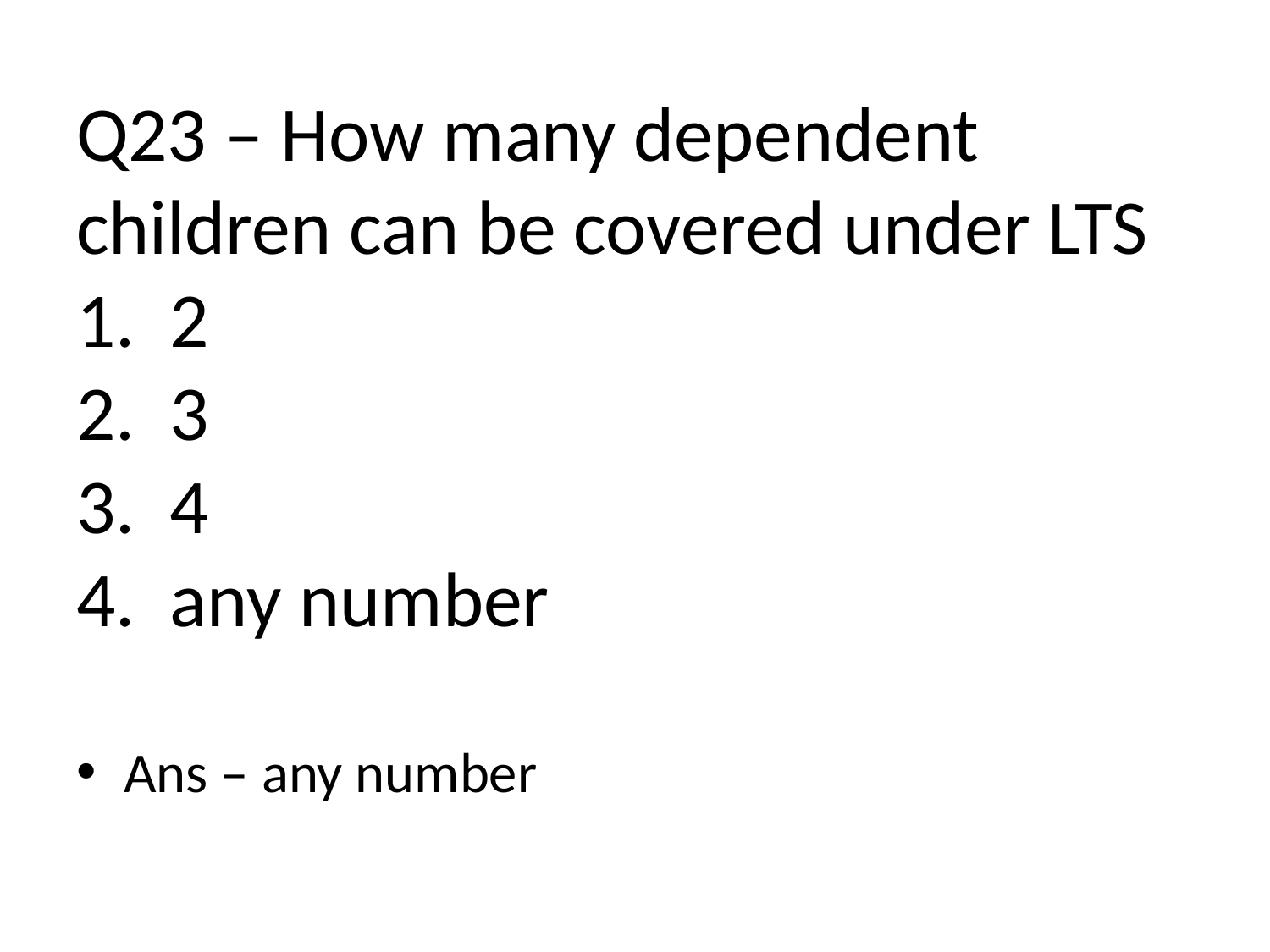

# Q23 – How many dependent children can be covered under LTS 1.  2 2.  3 3.  4 4.  any number
Ans – any number